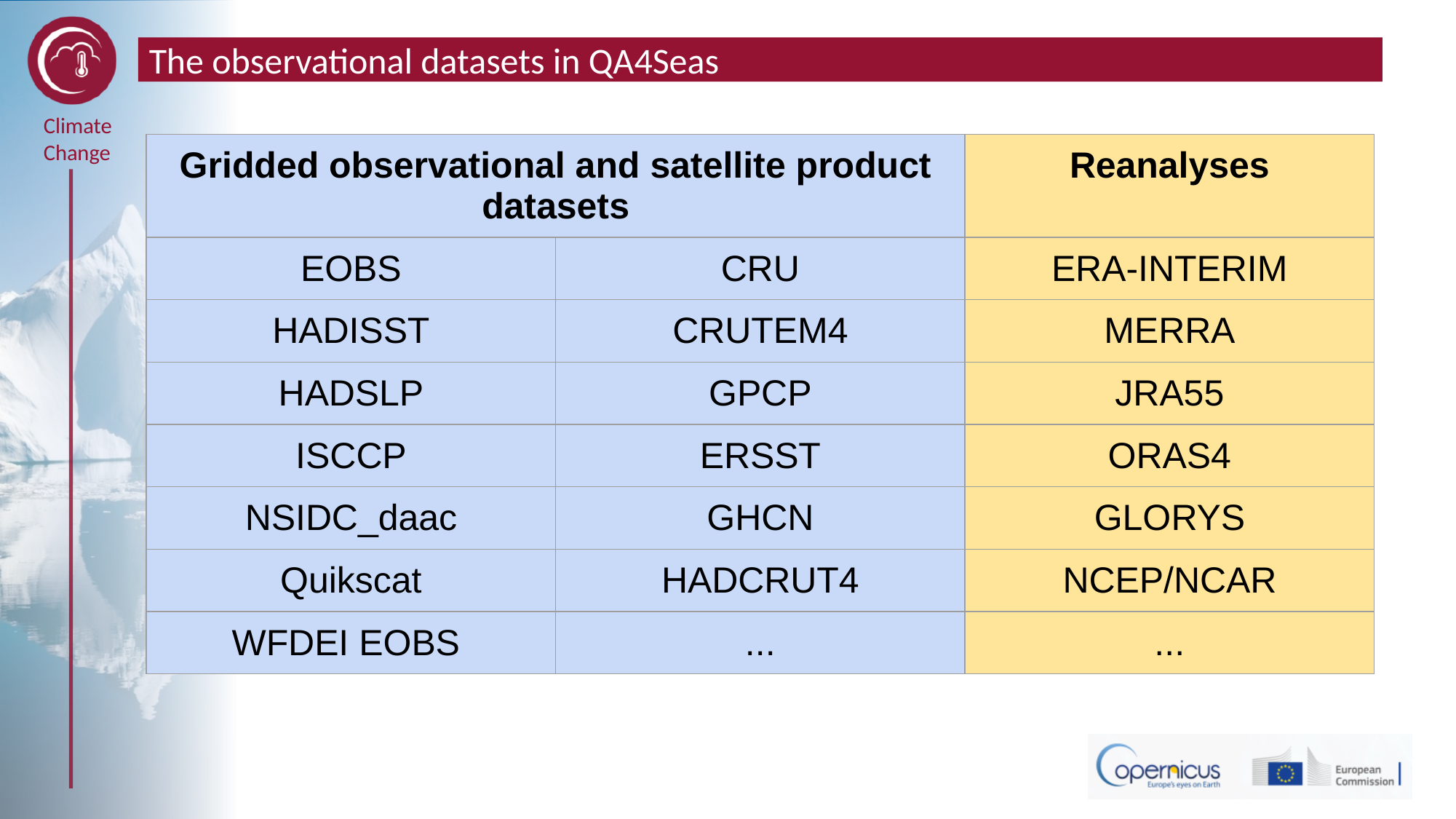

# The observational datasets in QA4Seas
| Gridded observational and satellite product datasets |  | Reanalyses |
| --- | --- | --- |
| EOBS | CRU | ERA-INTERIM |
| HADISST | CRUTEM4 | MERRA |
| HADSLP | GPCP | JRA55 |
| ISCCP | ERSST | ORAS4 |
| NSIDC\_daac | GHCN | GLORYS |
| Quikscat | HADCRUT4 | NCEP/NCAR |
| WFDEI EOBS | ... | ... |